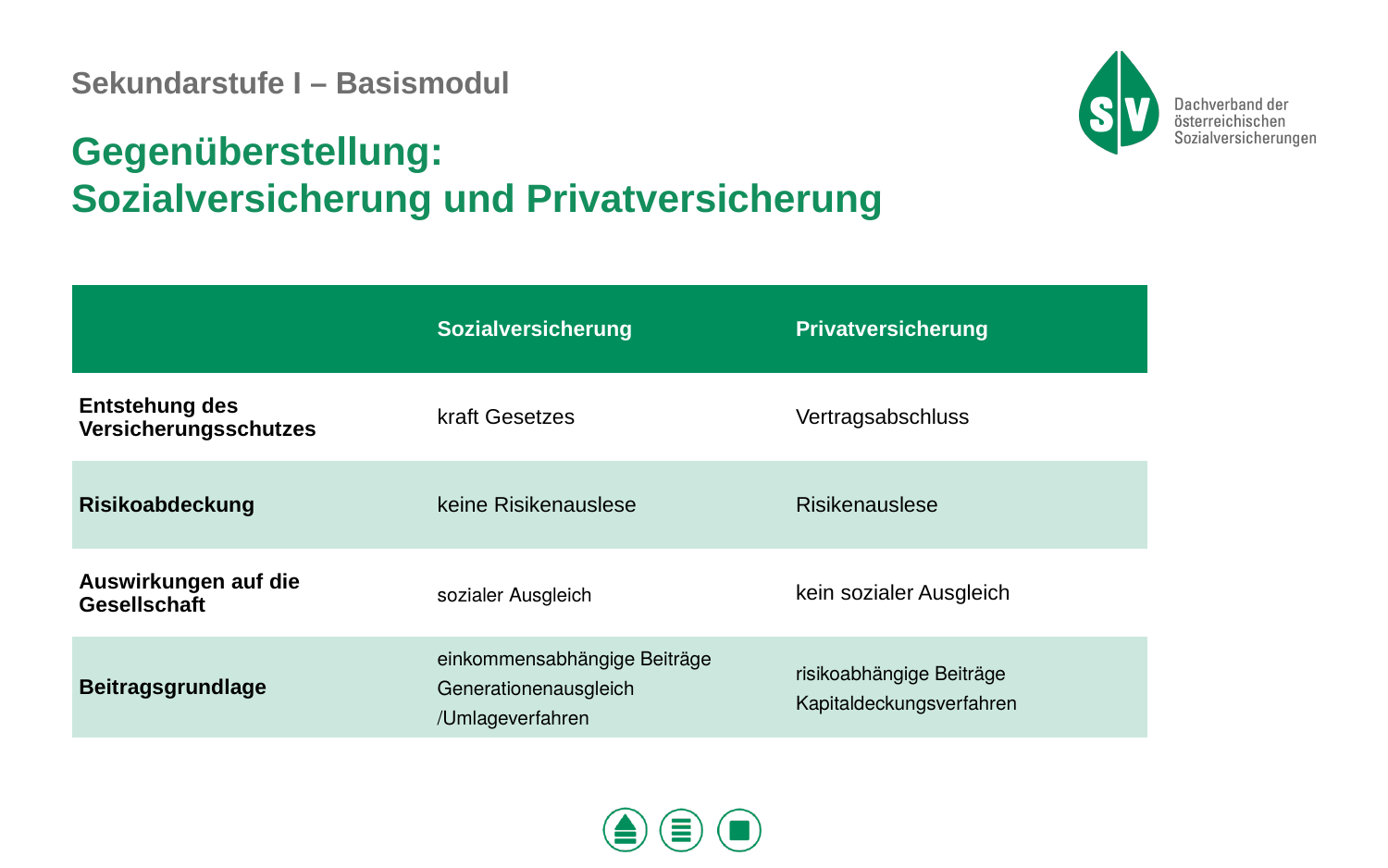

Gegenüberstellung:
Sozialversicherung und Privatversicherung
|  | Sozialversicherung | Privatversicherung |
| --- | --- | --- |
| Entstehung des Versicherungsschutzes | kraft Gesetzes | Vertragsabschluss |
| Risikoabdeckung | keine Risikenauslese | Risikenauslese |
| Auswirkungen auf die Gesellschaft | sozialer Ausgleich | kein sozialer Ausgleich |
| Beitragsgrundlage | einkommensabhängige Beiträge Generationenausgleich /Umlageverfahren | risikoabhängige Beiträge Kapitaldeckungsverfahren |
9